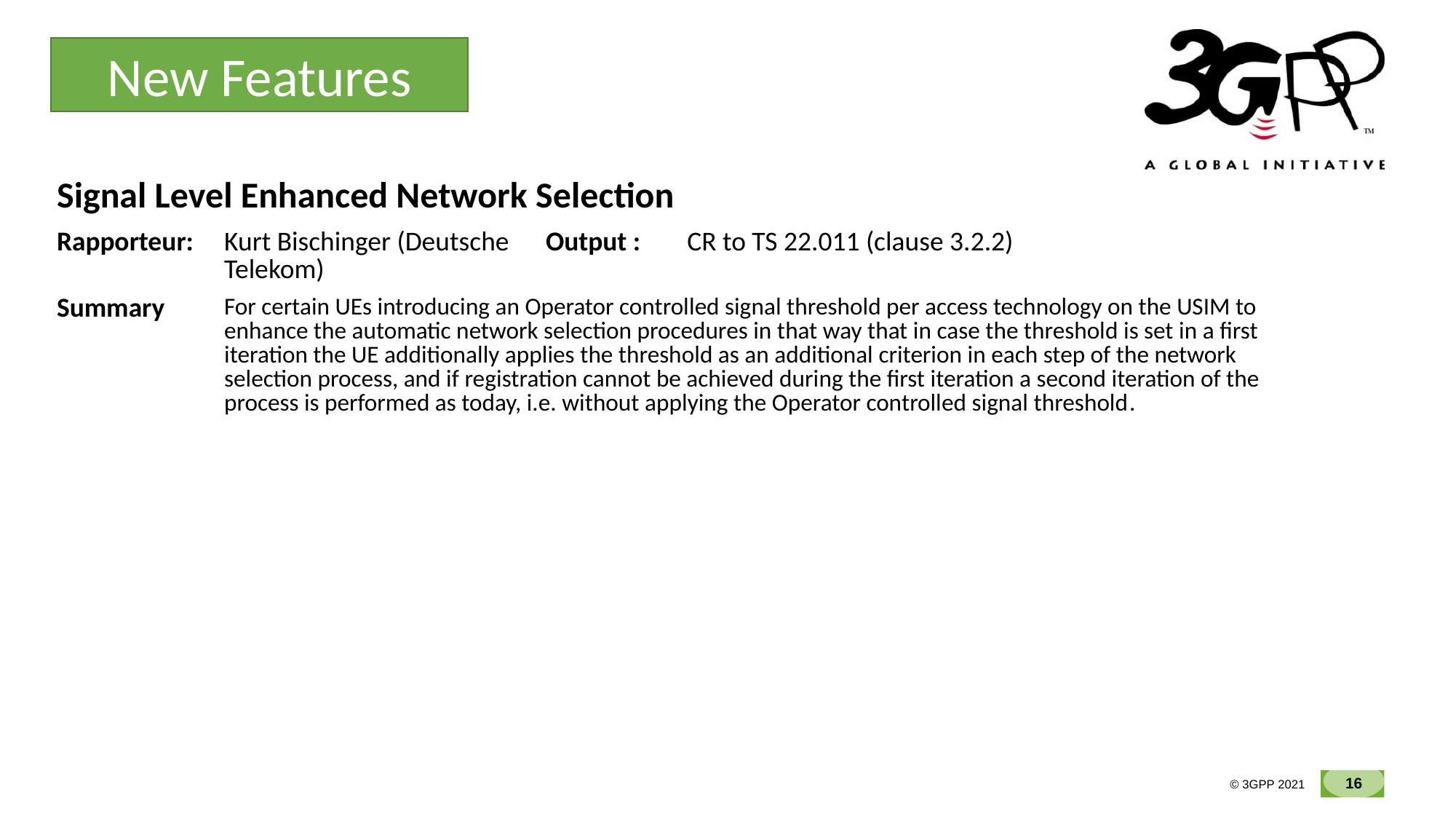

New Features
| Signal Level Enhanced Network Selection |  |  |  |
| --- | --- | --- | --- |
| Rapporteur: | Kurt Bischinger (Deutsche Telekom) | Output : | CR to TS 22.011 (clause 3.2.2) |
| Summary | For certain UEs introducing an Operator controlled signal threshold per access technology on the USIM to enhance the automatic network selection procedures in that way that in case the threshold is set in a first iteration the UE additionally applies the threshold as an additional criterion in each step of the network selection process, and if registration cannot be achieved during the first iteration a second iteration of the process is performed as today, i.e. without applying the Operator controlled signal threshold. |  |  |